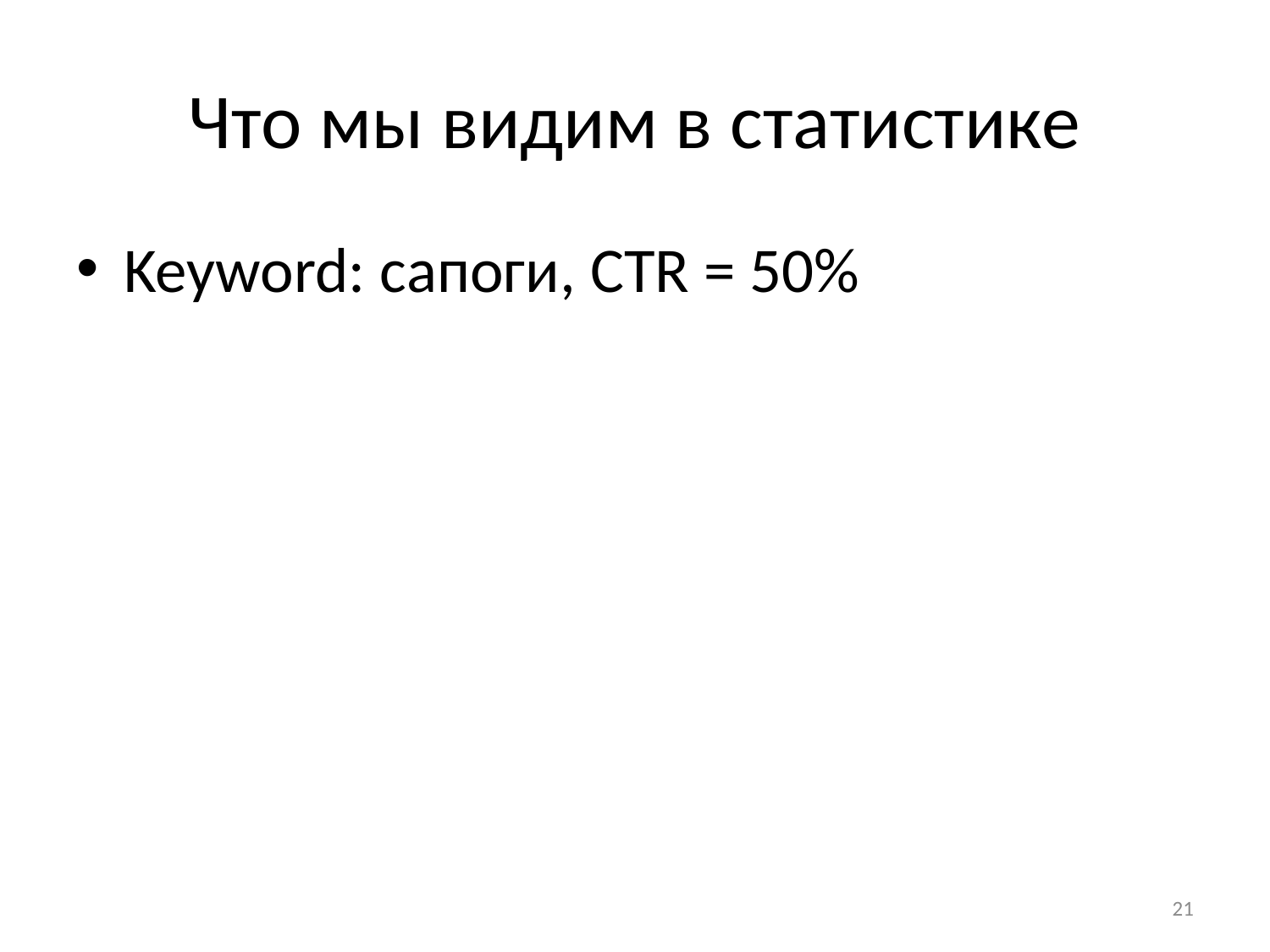

# Что мы видим в статистике
Keyword: сапоги, CTR = 50%

21